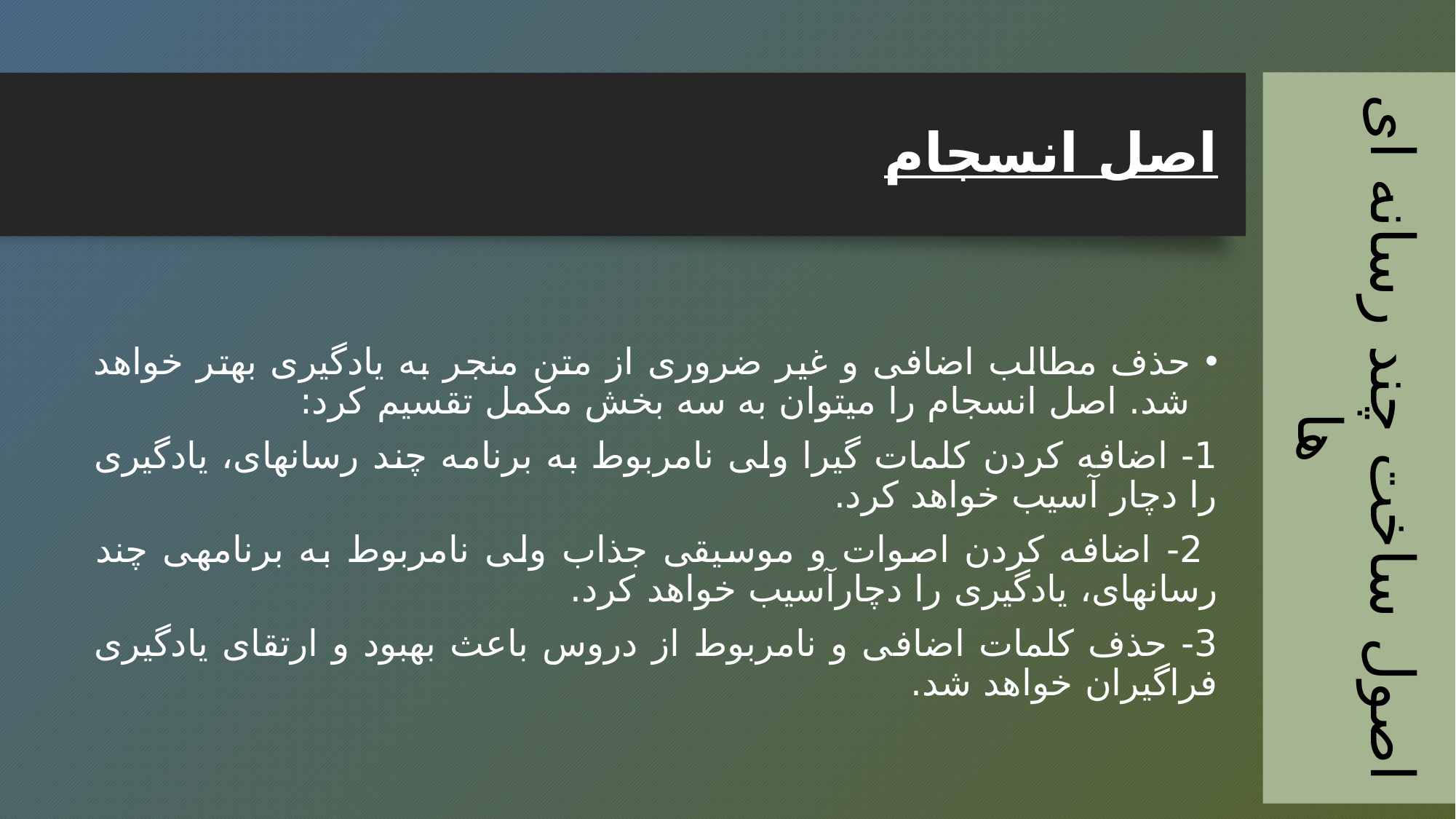

اصول ساخت چند رسانه ای ها
# اصل انسجام

حذف مطالب اضافی و غیر ضروری از متن منجر به یادگیری بهتر خواهد شد. اصل انسجام را می­توان به سه بخش مکمل تقسیم کرد:
1- اضافه کردن کلمات گیرا ولی نامربوط به برنامه چند رسانه­ای، یادگیری را دچار آسیب خواهد کرد.
 2- اضافه کردن اصوات و موسیقی جذاب ولی نامربوط به برنامه­ی چند رسانه­ای، یادگیری را دچارآسیب خواهد کرد.
3- حذف کلمات اضافی و نامربوط از دروس باعث بهبود و ارتقای یادگیری فراگیران خواهد شد.